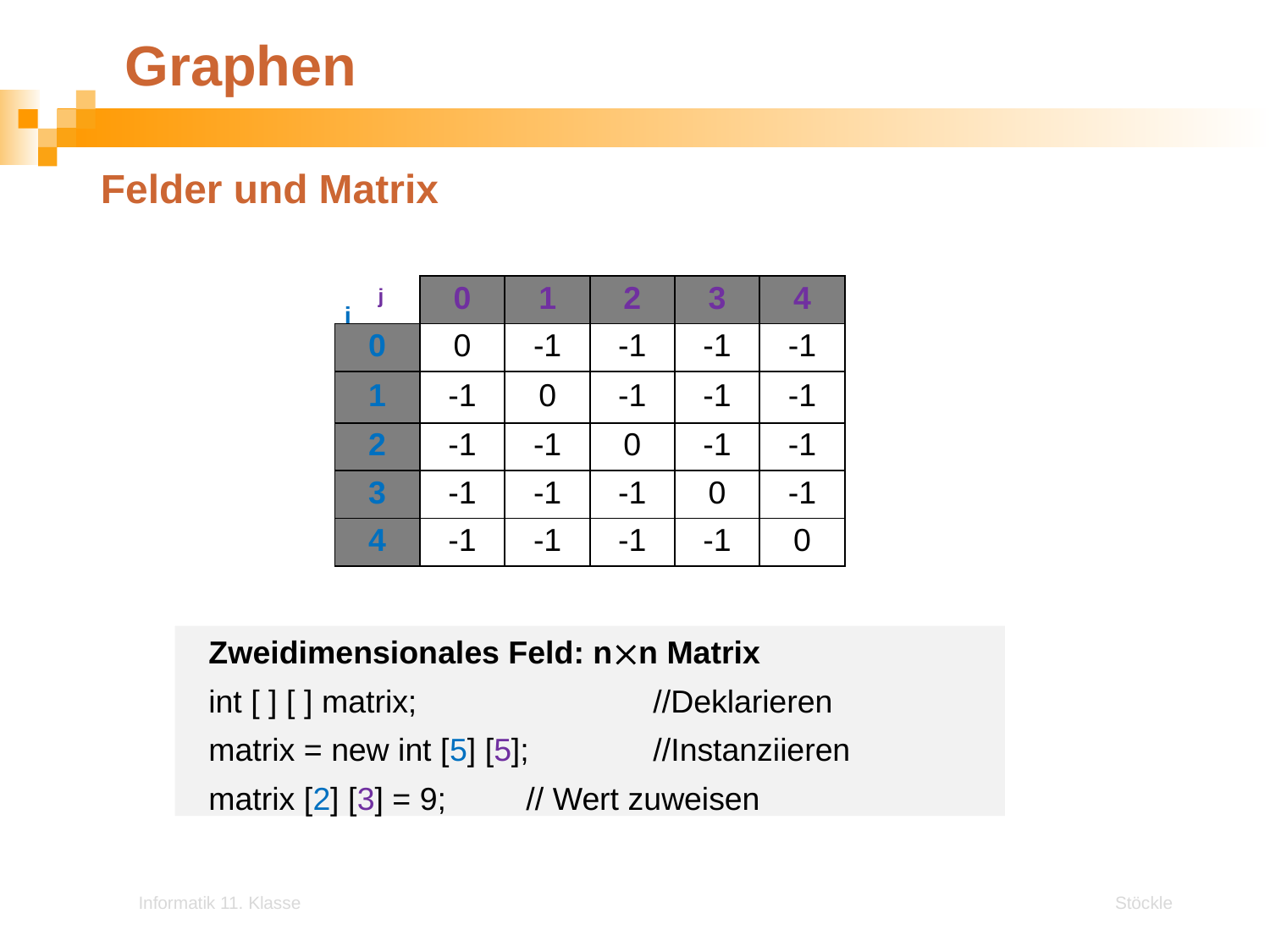

# Graphen
Felder und Matrix
| i j | 0 | 1 | 2 | 3 | 4 |
| --- | --- | --- | --- | --- | --- |
| 0 | 0 | -1 | -1 | -1 | -1 |
| 1 | -1 | 0 | -1 | -1 | -1 |
| 2 | -1 | -1 | 0 | -1 | -1 |
| 3 | -1 | -1 | -1 | 0 | -1 |
| 4 | -1 | -1 | -1 | -1 | 0 |
Zweidimensionales Feld: n×n Matrix
int [ ] [ ] matrix;		//Deklarieren
matrix = new int [5] [5];	//Instanziieren
matrix [2] [3] = 9;	// Wert zuweisen